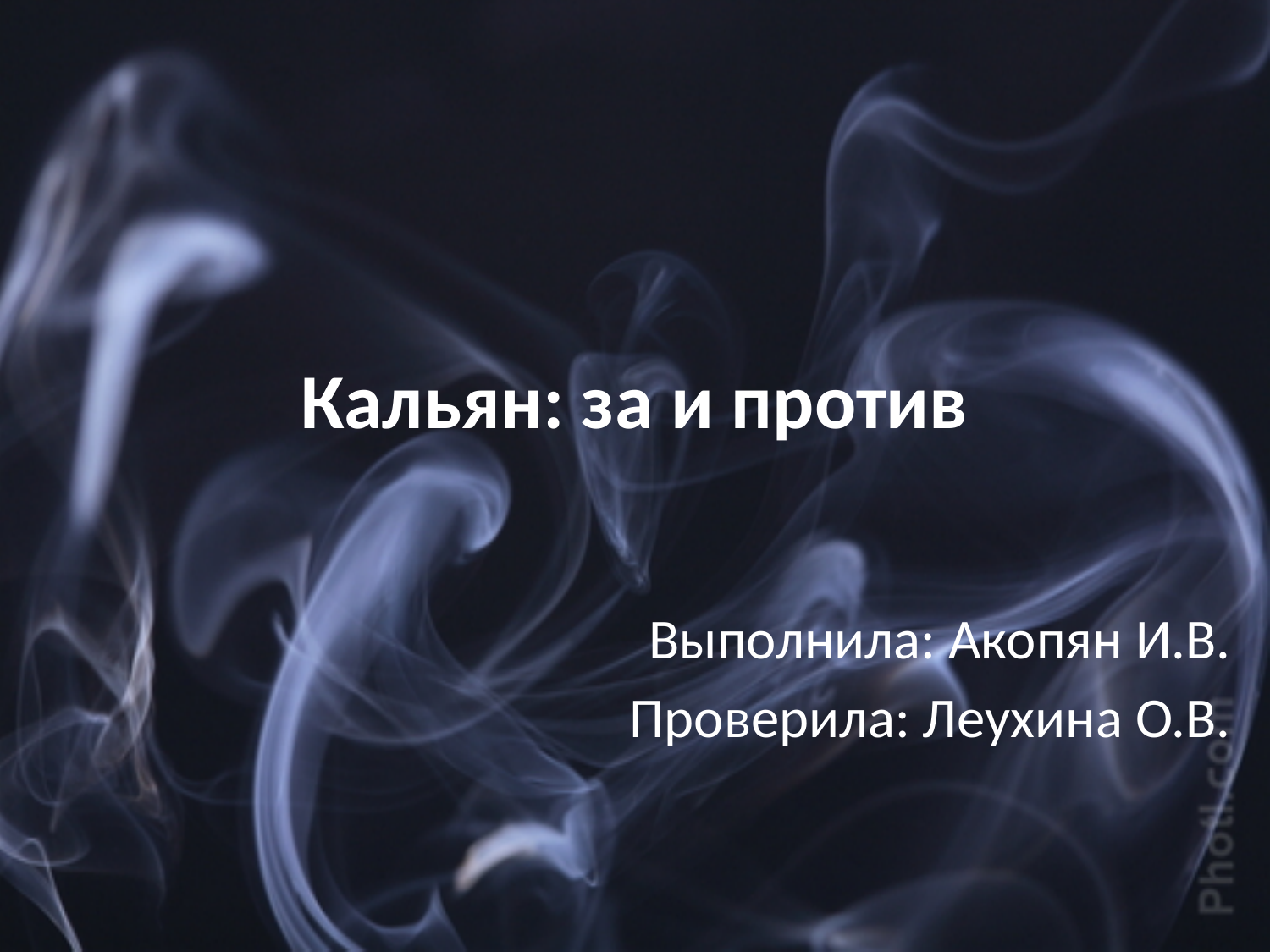

# Кальян: за и против
Выполнила: Акопян И.В.
Проверила: Леухина О.В.